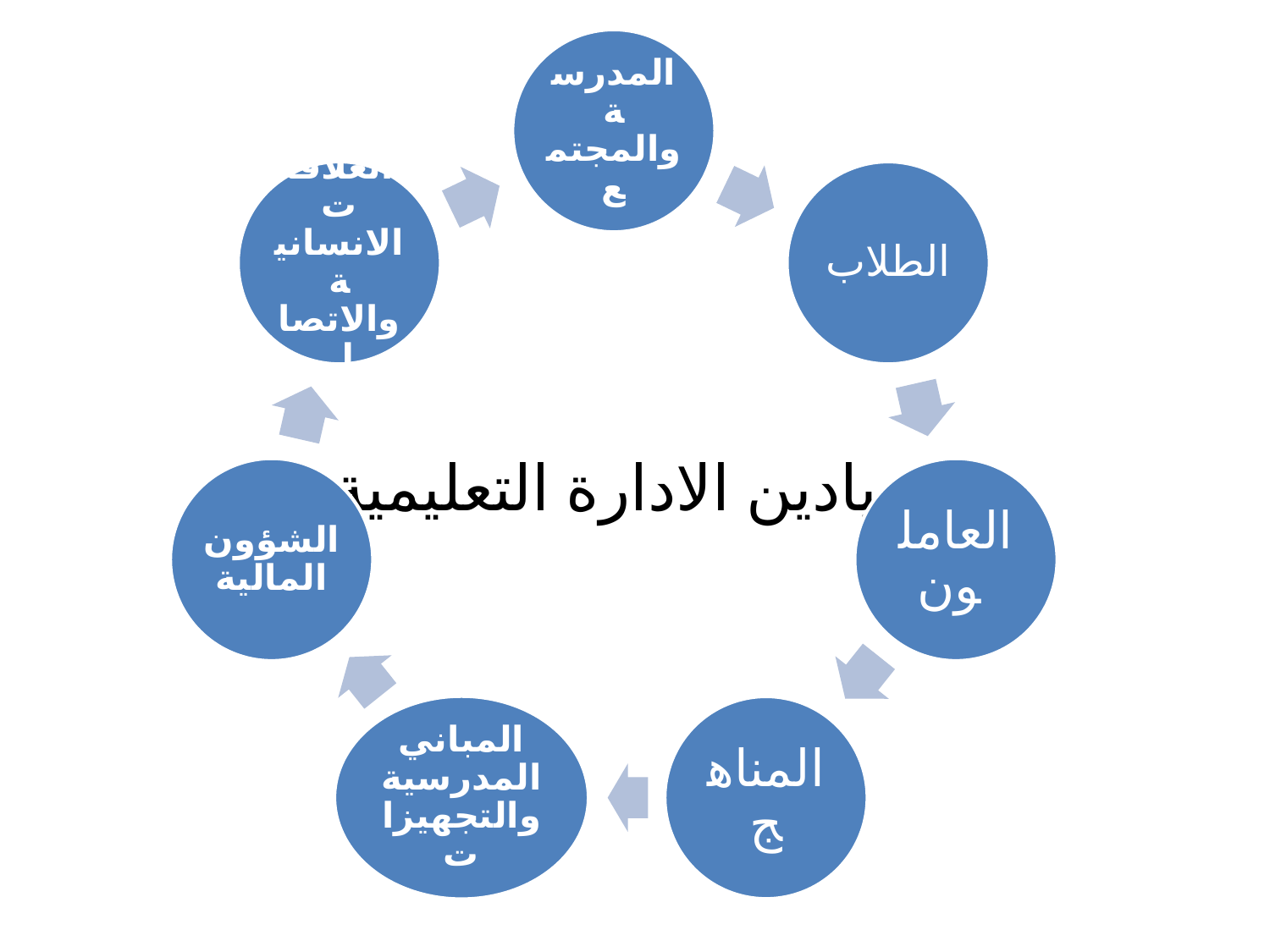

المدرسة والمجتمع

الطلاب

العاملون

المناهج

المباني المدرسية والتجهيزات

الشؤون المالية

العلاقات الانسانية والاتصال

# ميادين الادارة التعليمية